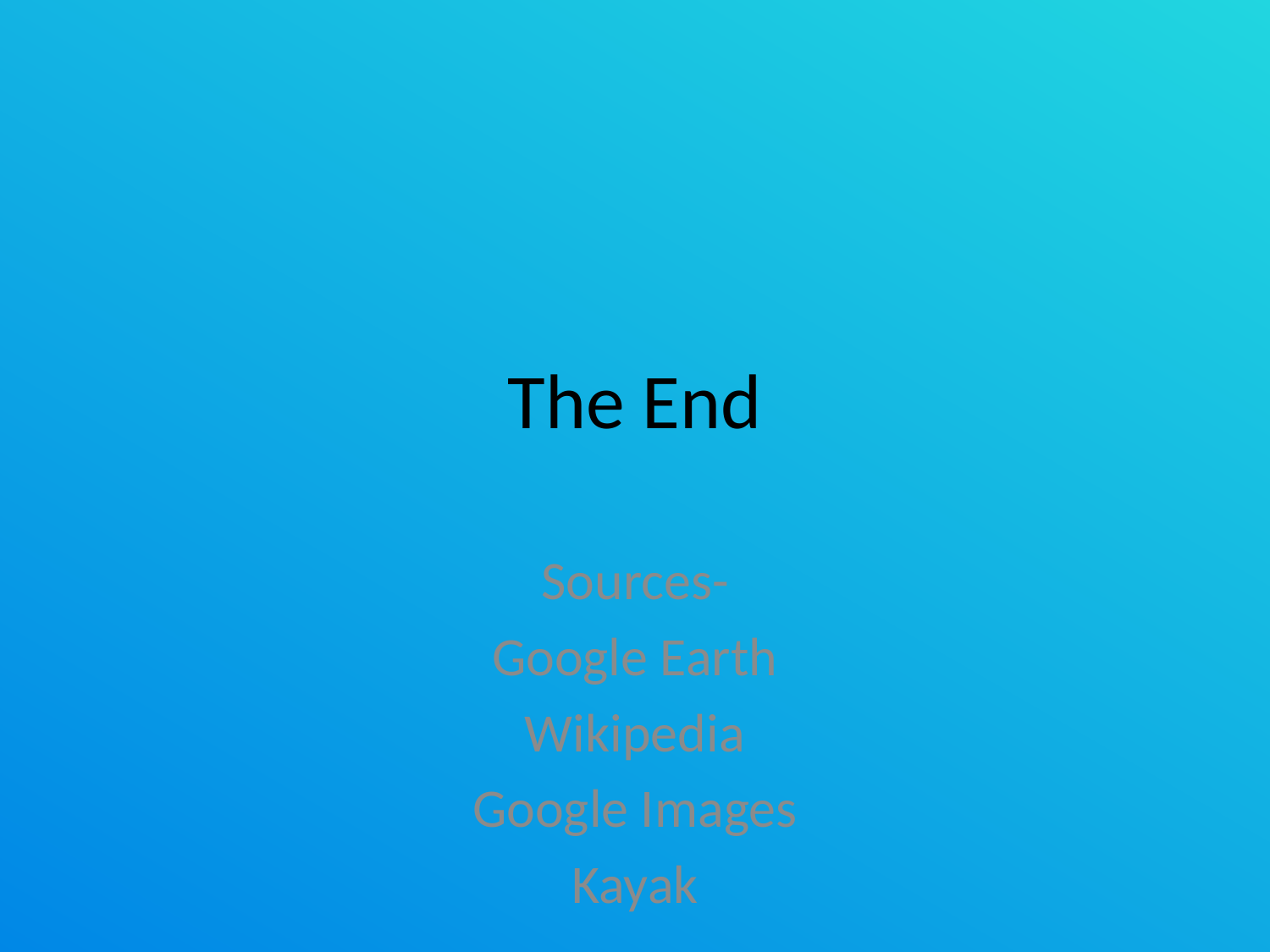

# The End
Sources-
Google Earth
Wikipedia
Google Images
Kayak